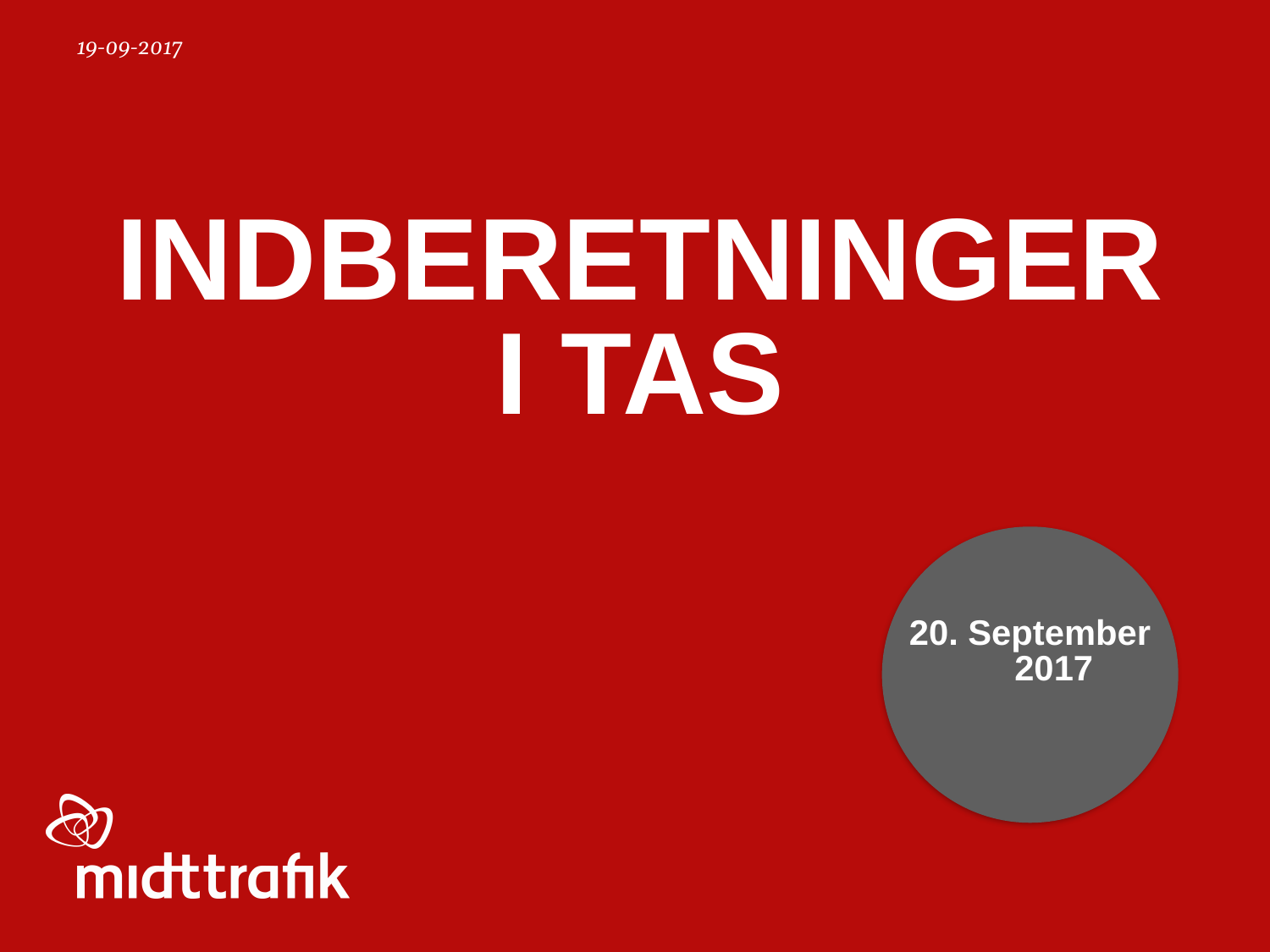

19-09-2017
# Indberetninger i TAS
20. September 2017